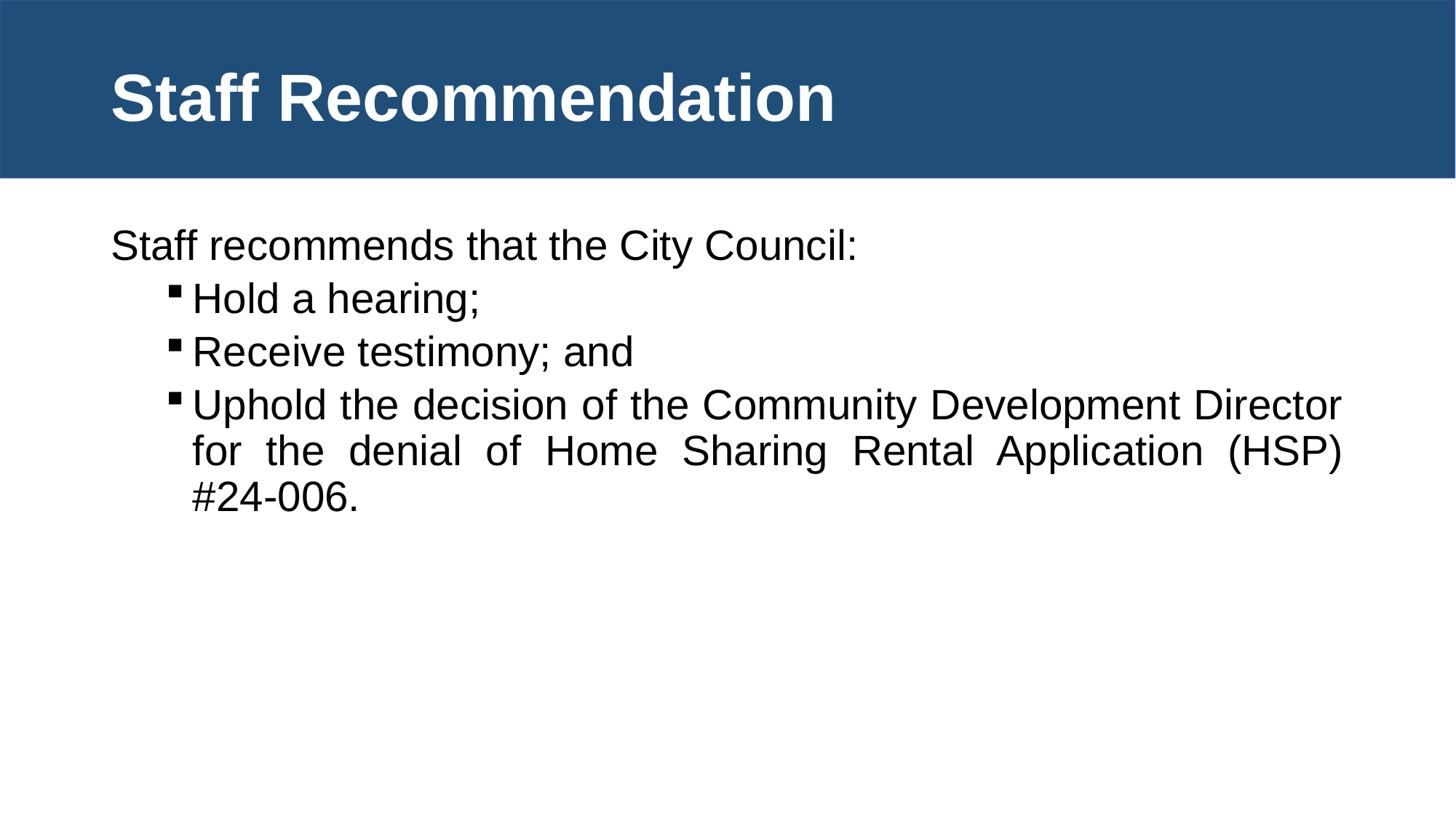

# Staff Recommendation
Staff recommends that the City Council:
Hold a hearing;
Receive testimony; and
Uphold the decision of the Community Development Director for the denial of Home Sharing Rental Application (HSP) #24-006.